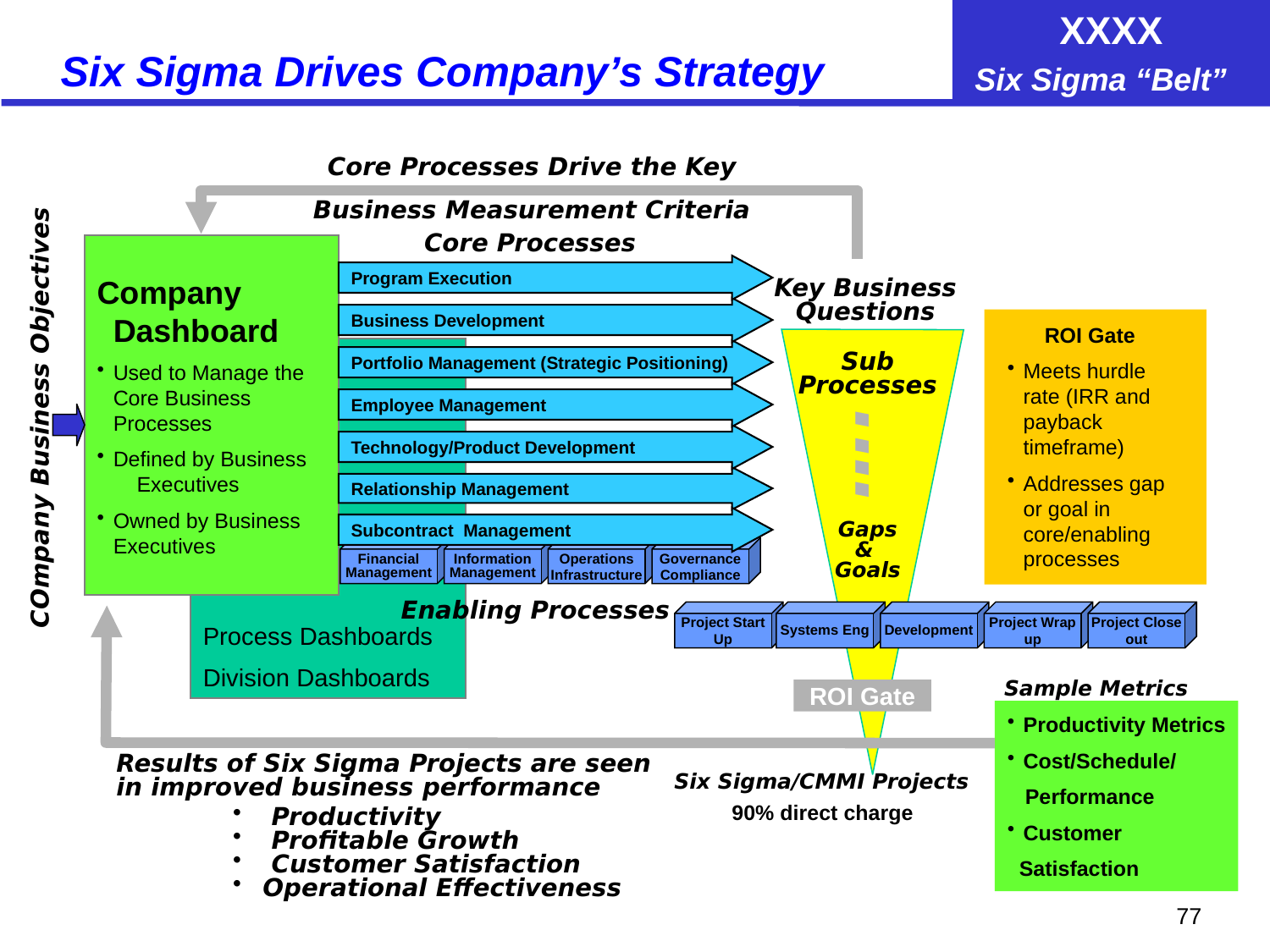

# Six Sigma Drives Company’s Strategy
Core Processes Drive the Key

Business Measurement Criteria

Core Processes
Company Dashboard
Used to Manage the Core Business Processes
Defined by Business      Executives
Owned by Business Executives
Program Execution
Key Business Questions
Business Development

ROI Gate
Meets hurdle rate (IRR and payback timeframe)
Addresses gap or goal in core/enabling processes

Process Dashboards
Division Dashboards
Portfolio Management (Strategic Positioning)
Sub Processes
Employee Management

COmpany Business Objectives
….
Technology/Product Development
Relationship Management
Subcontract  Management
Gaps
&
Goals
Financial Management
Information Management
Operations Infrastructure
Governance
Compliance
Enabling Processes
Project Start Up
Systems Eng
Development
Project Wrap up
Project Close out

ROI Gate
Sample Metrics
Productivity Metrics
Cost/Schedule/
   Performance
Customer
  Satisfaction
Results of Six Sigma Projects are seen in improved business performance
Six Sigma/CMMI Projects
90% direct charge
 Productivity
 Profitable Growth
 Customer Satisfaction
Operational Effectiveness